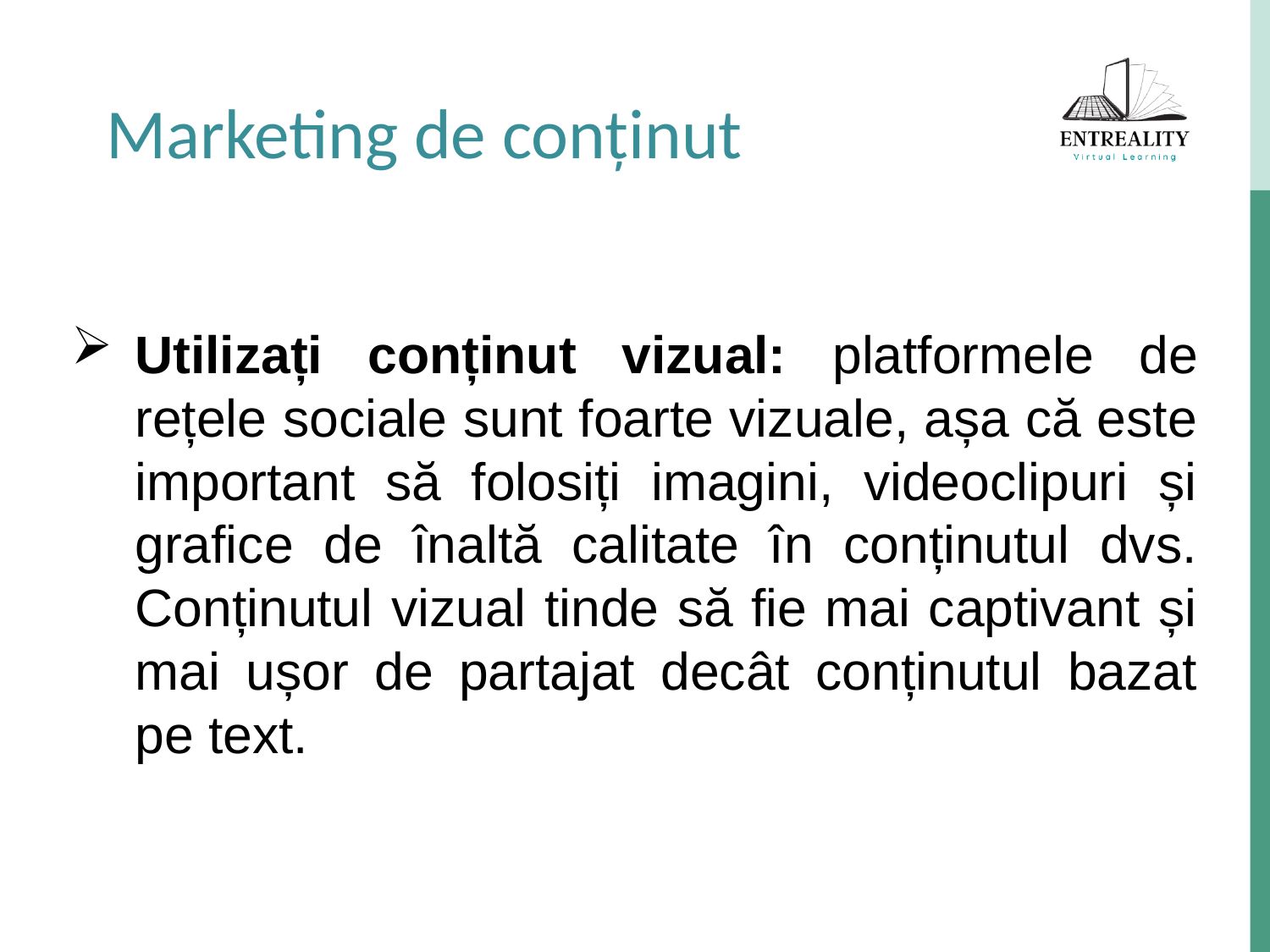

Marketing de conținut

Utilizați conținut vizual: platformele de rețele sociale sunt foarte vizuale, așa că este important să folosiți imagini, videoclipuri și grafice de înaltă calitate în conținutul dvs. Conținutul vizual tinde să fie mai captivant și mai ușor de partajat decât conținutul bazat pe text.